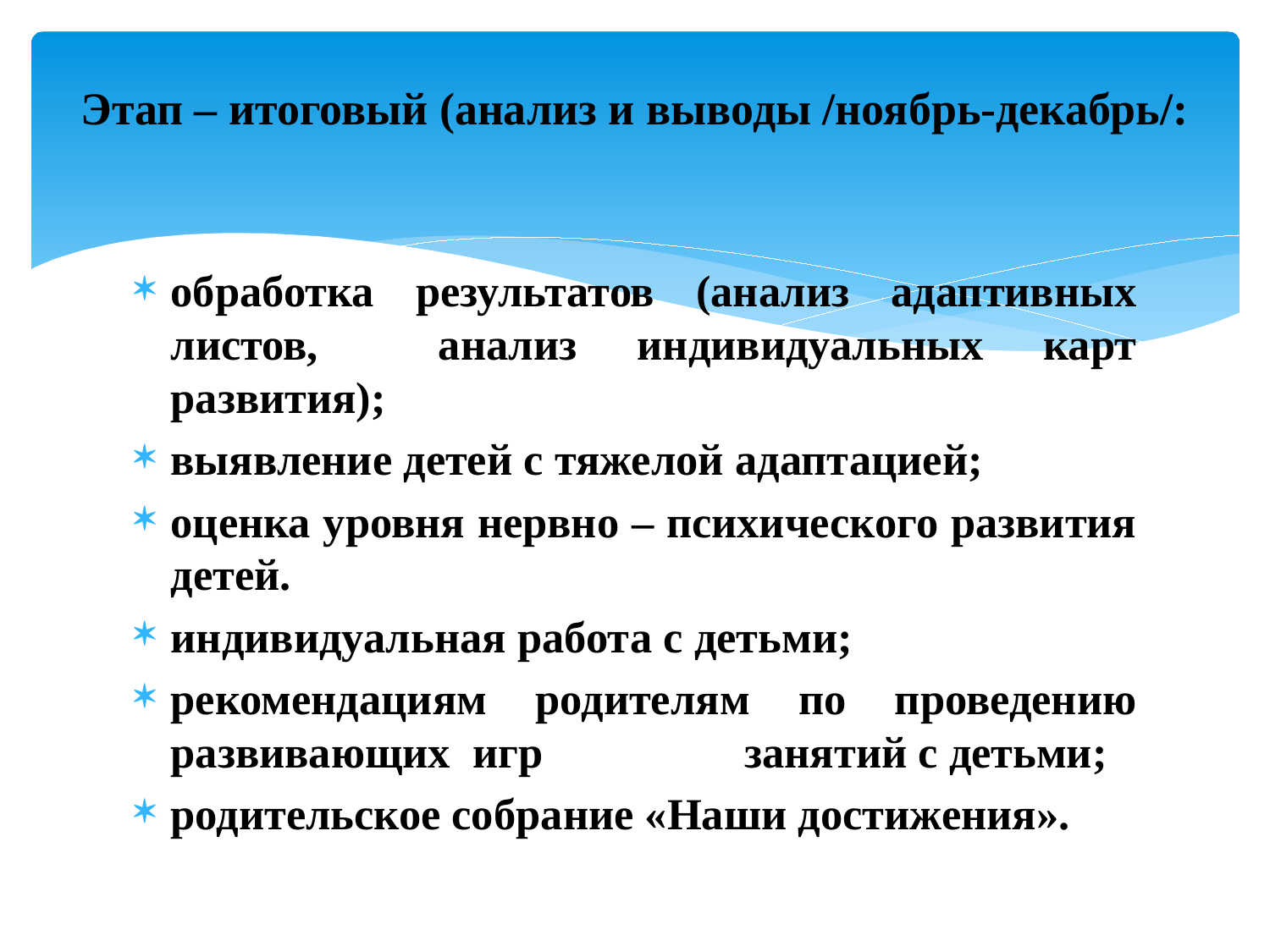

# Этап – итоговый (анализ и выводы /ноябрь-декабрь/:
обработка результатов (анализ адаптивных листов,  анализ индивидуальных карт развития);
выявление детей с тяжелой адаптацией;
оценка уровня нервно – психического развития детей.
индивидуальная работа с детьми;
рекомендациям родителям по проведению развивающих  игр                  занятий с детьми;
родительское собрание «Наши достижения».